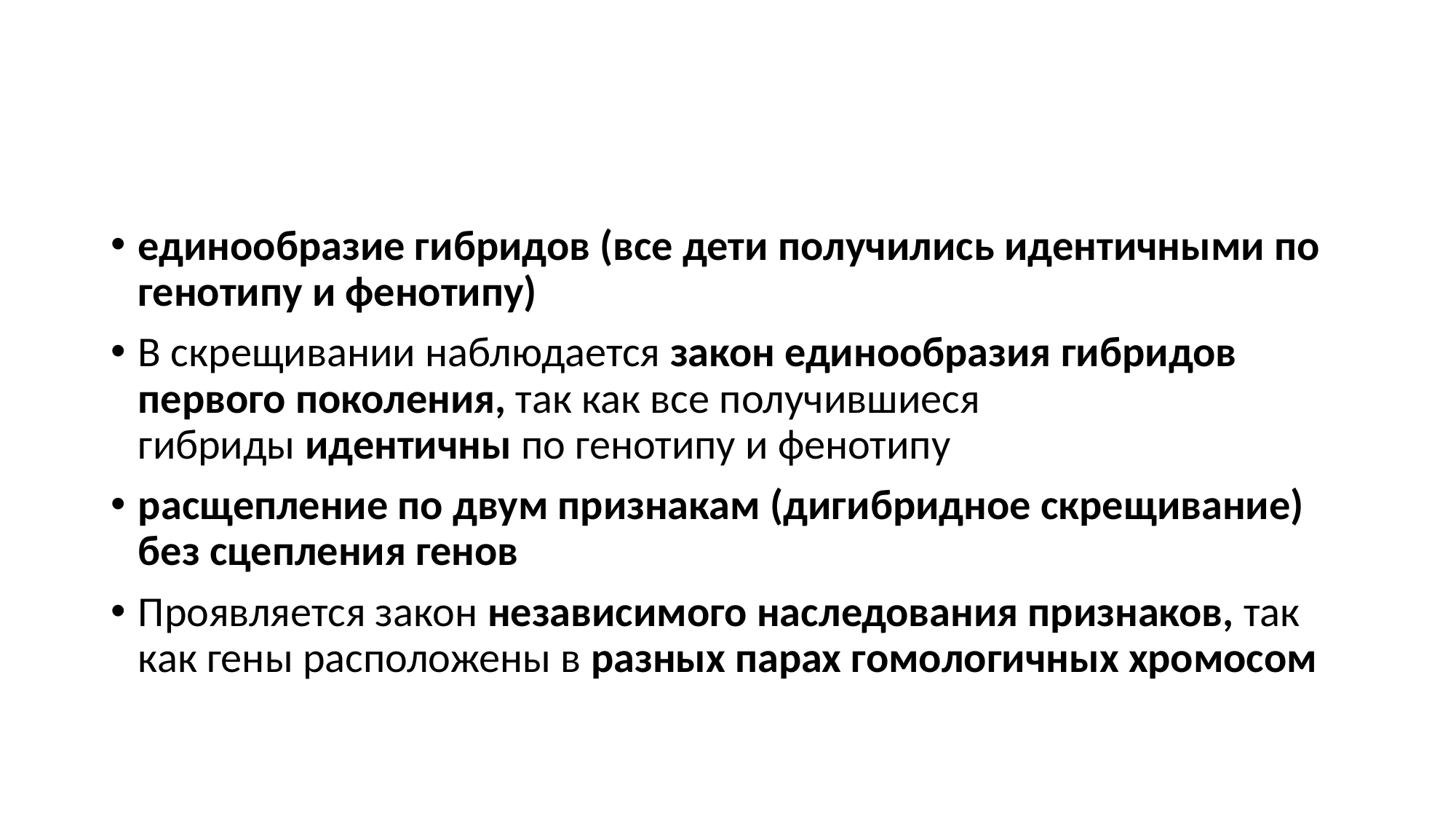

#
единообразие гибридов (все дети получились идентичными по генотипу и фенотипу)
В скрещивании наблюдается закон единообразия гибридов первого поколения, так как все получившиеся гибриды идентичны по генотипу и фенотипу
расщепление по двум признакам (дигибридное скрещивание) без сцепления генов
Проявляется закон независимого наследования признаков, так как гены расположены в разных парах гомологичных хромосом